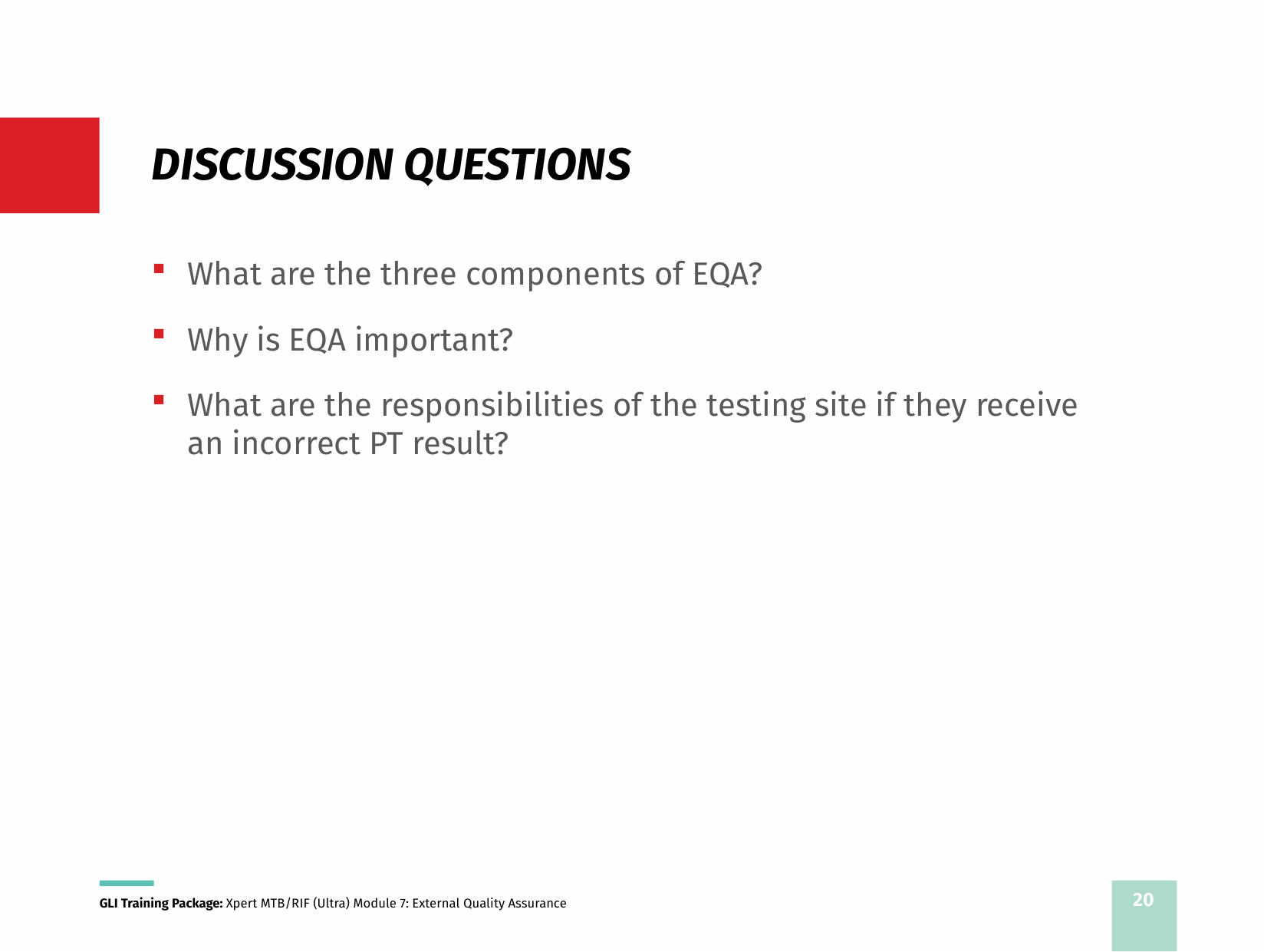

# DISCUSSION QUESTIONS
What are the three components of EQA?
Why is EQA important?
What are the responsibilities of the testing site if they receive an incorrect PT result?